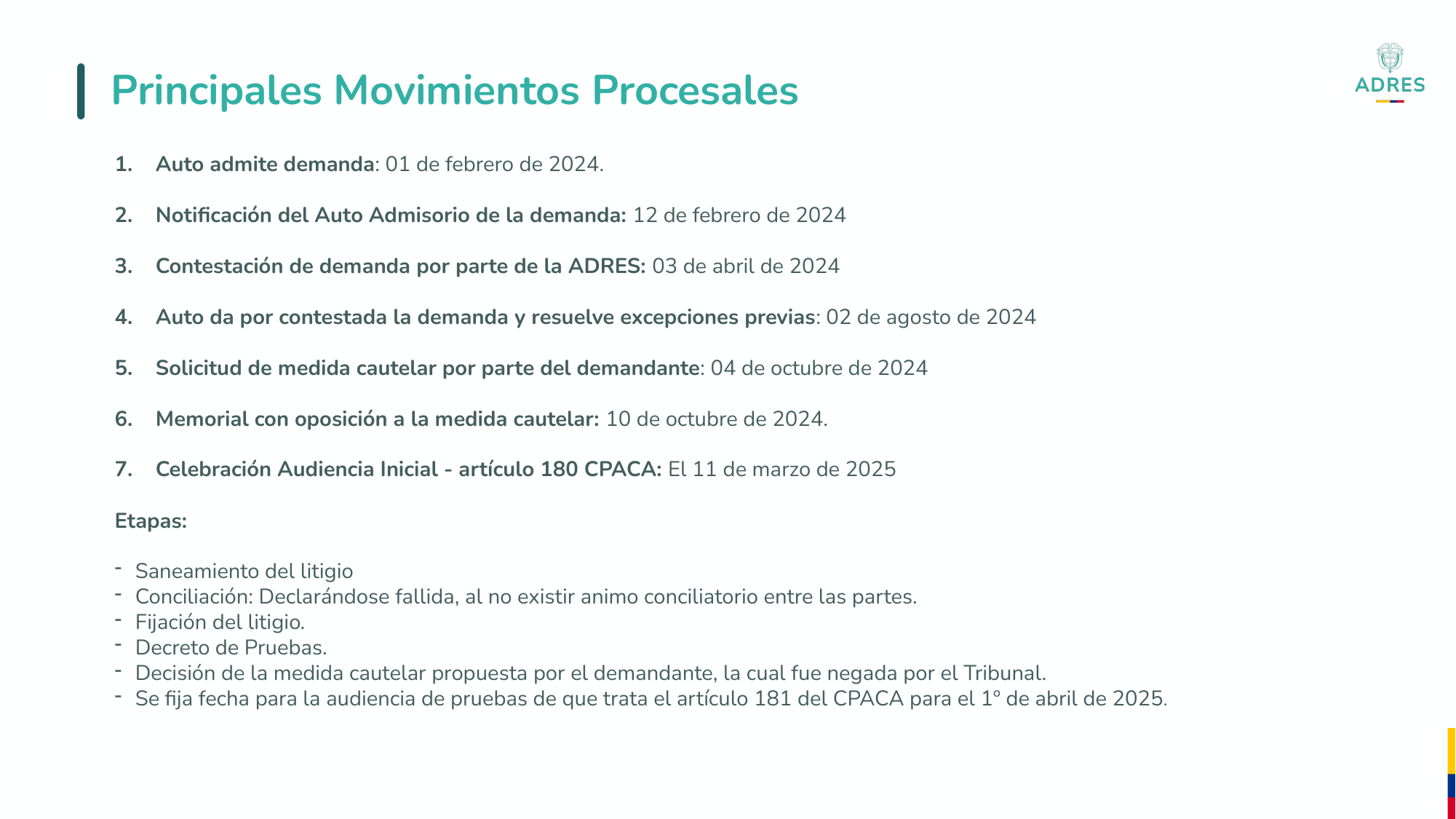

# Principales Movimientos Procesales

Auto admite demanda: 01 de febrero de 2024.

Notificación del Auto Admisorio de la demanda: 12 de febrero de 2024

Contestación de demanda por parte de la ADRES: 03 de abril de 2024

Auto da por contestada la demanda y resuelve excepciones previas: 02 de agosto de 2024

Solicitud de medida cautelar por parte del demandante: 04 de octubre de 2024

Memorial con oposición a la medida cautelar: 10 de octubre de 2024.

Celebración Audiencia Inicial - artículo 180 CPACA: El 11 de marzo de 2025

Etapas:

Saneamiento del litigio
Conciliación: Declarándose fallida, al no existir animo conciliatorio entre las partes.
Fijación del litigio.
Decreto de Pruebas.
Decisión de la medida cautelar propuesta por el demandante, la cual fue negada por el Tribunal.
Se fija fecha para la audiencia de pruebas de que trata el artículo 181 del CPACA para el 1º de abril de 2025.